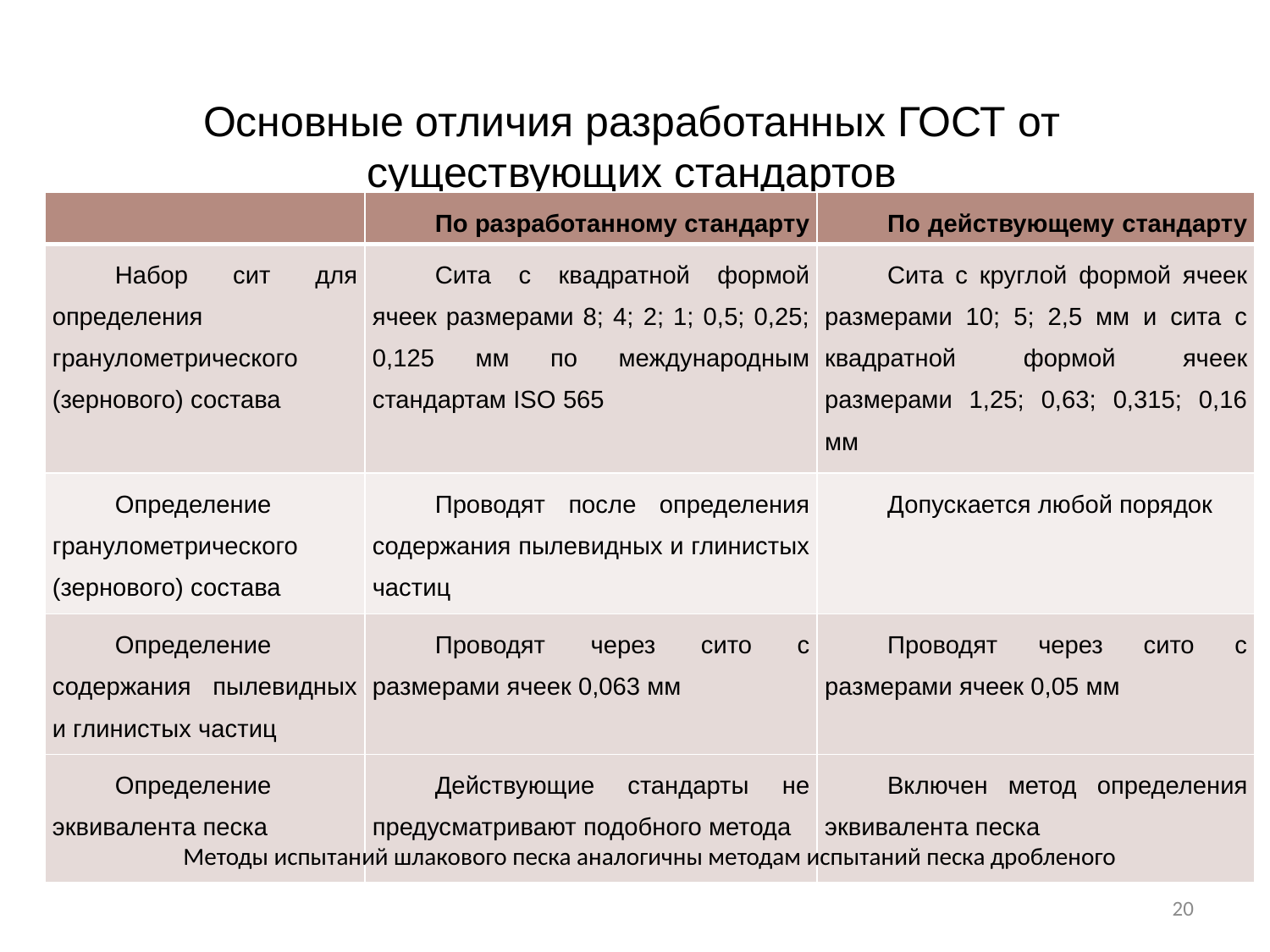

Основные отличия разработанных ГОСТ от существующих стандартов

|  | По разработанному стандарту | По действующему стандарту |
| --- | --- | --- |
| Набор сит для определения гранулометрического (зернового) состава | Сита с квадратной формой ячеек размерами 8; 4; 2; 1; 0,5; 0,25; 0,125 мм по международным стандартам ISO 565 | Сита с круглой формой ячеек размерами 10; 5; 2,5 мм и сита с квадратной формой ячеек размерами 1,25; 0,63; 0,315; 0,16 мм |
| Определение гранулометрического (зернового) состава | Проводят после определения содержания пылевидных и глинистых частиц | Допускается любой порядок |
| Определение содержания пылевидных и глинистых частиц | Проводят через сито с размерами ячеек 0,063 мм | Проводят через сито с размерами ячеек 0,05 мм |
| Определение эквивалента песка | Действующие стандарты не предусматривают подобного метода | Включен метод определения эквивалента песка |

Методы испытаний шлакового песка аналогичны методам испытаний песка дробленого
20